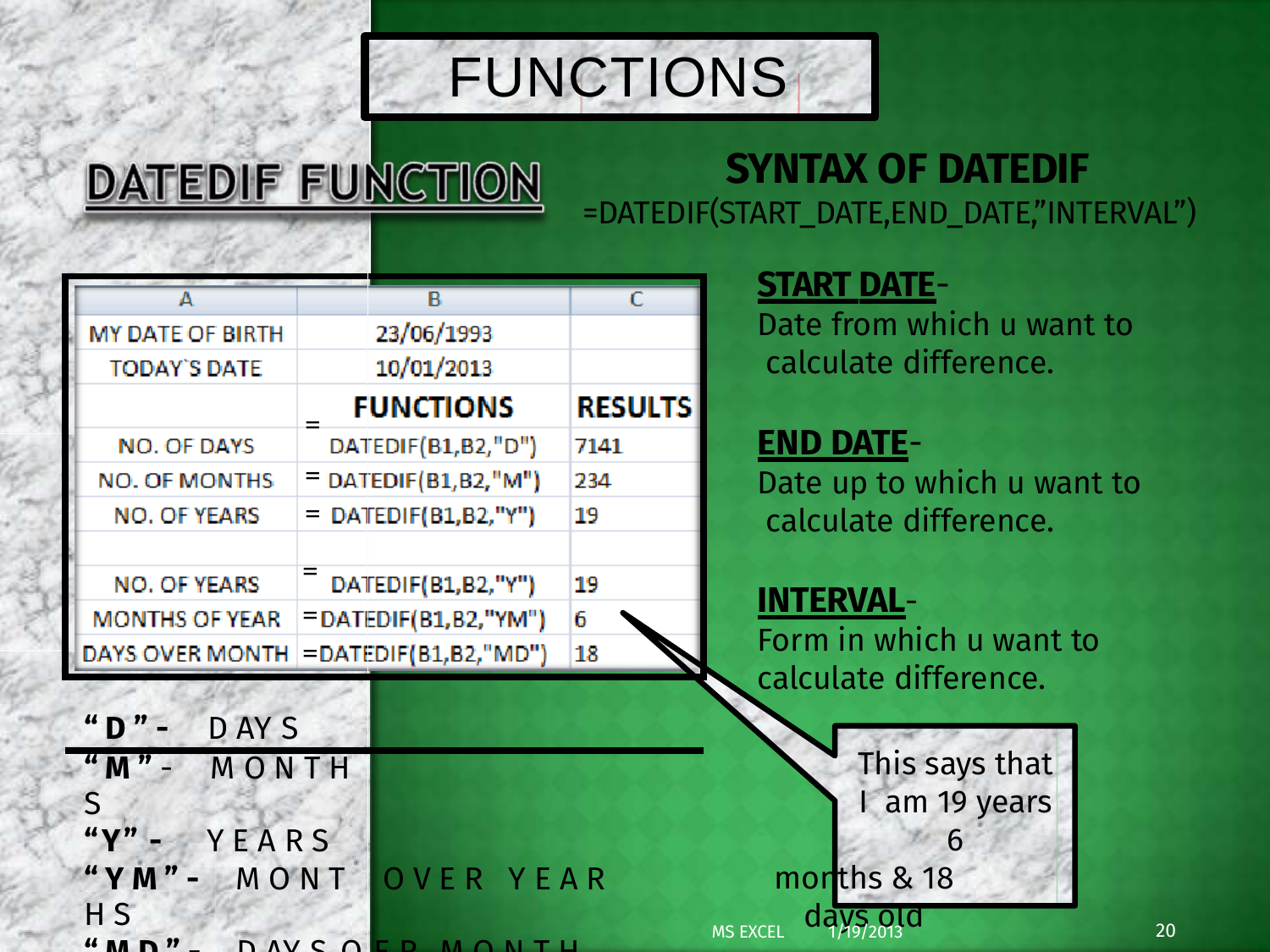

# FUNCTIONS

SYNTAX OF DATEDIF
=DATEDIF(START_DATE,END_DATE,”INTERVAL”)
START DATE-
Date from which u want to  calculate difference.

END DATE-
Date up to which u want to  calculate difference.

INTERVAL-
Form in which u want to
calculate difference.

This says that I  am 19 years 6
months & 18
days old
| = |  |
| --- | --- |
| = |  |
| = |  |
| = |  |
| = |  |
| = |  |
| “ D ” - D AY S |  |
| “ M ” - M O N T H S |  |
| “Y” - Y E A R S |  |
| “ Y M ” - M O N T H S | O V E R Y E A R |
| “ M D ” - D AY S O V | E R M O N T H |

20
1/19/2013
MS EXCEL